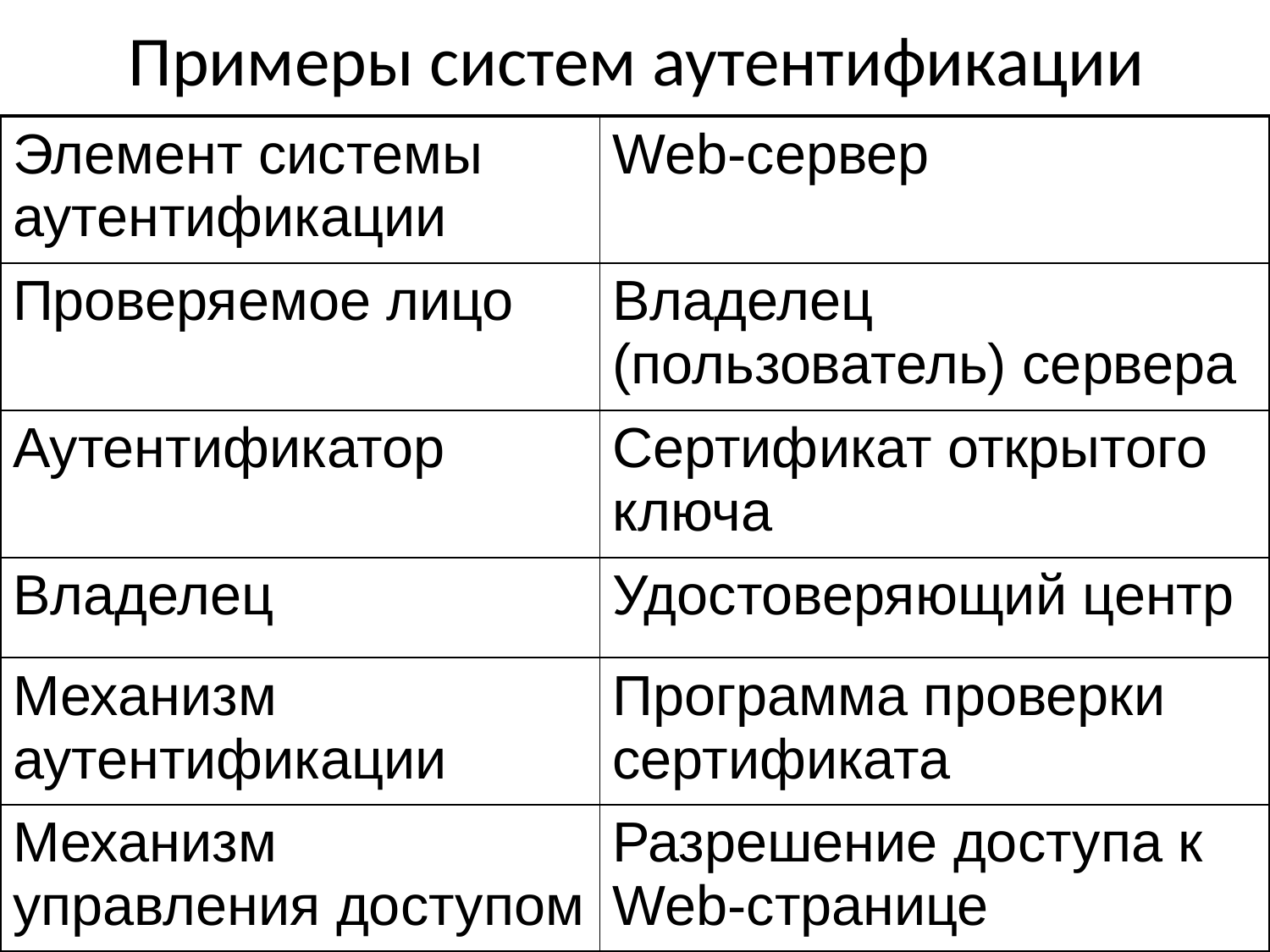

# Примеры систем аутентификации
| Элемент системы аутентификации | Web-сервер |
| --- | --- |
| Проверяемое лицо | Владелец (пользователь) сервера |
| Аутентификатор | Сертификат открытого ключа |
| Владелец | Удостоверяющий центр |
| Механизм аутентификации | Программа проверки сертификата |
| Механизм управления доступом | Разрешение доступа к Web-странице |